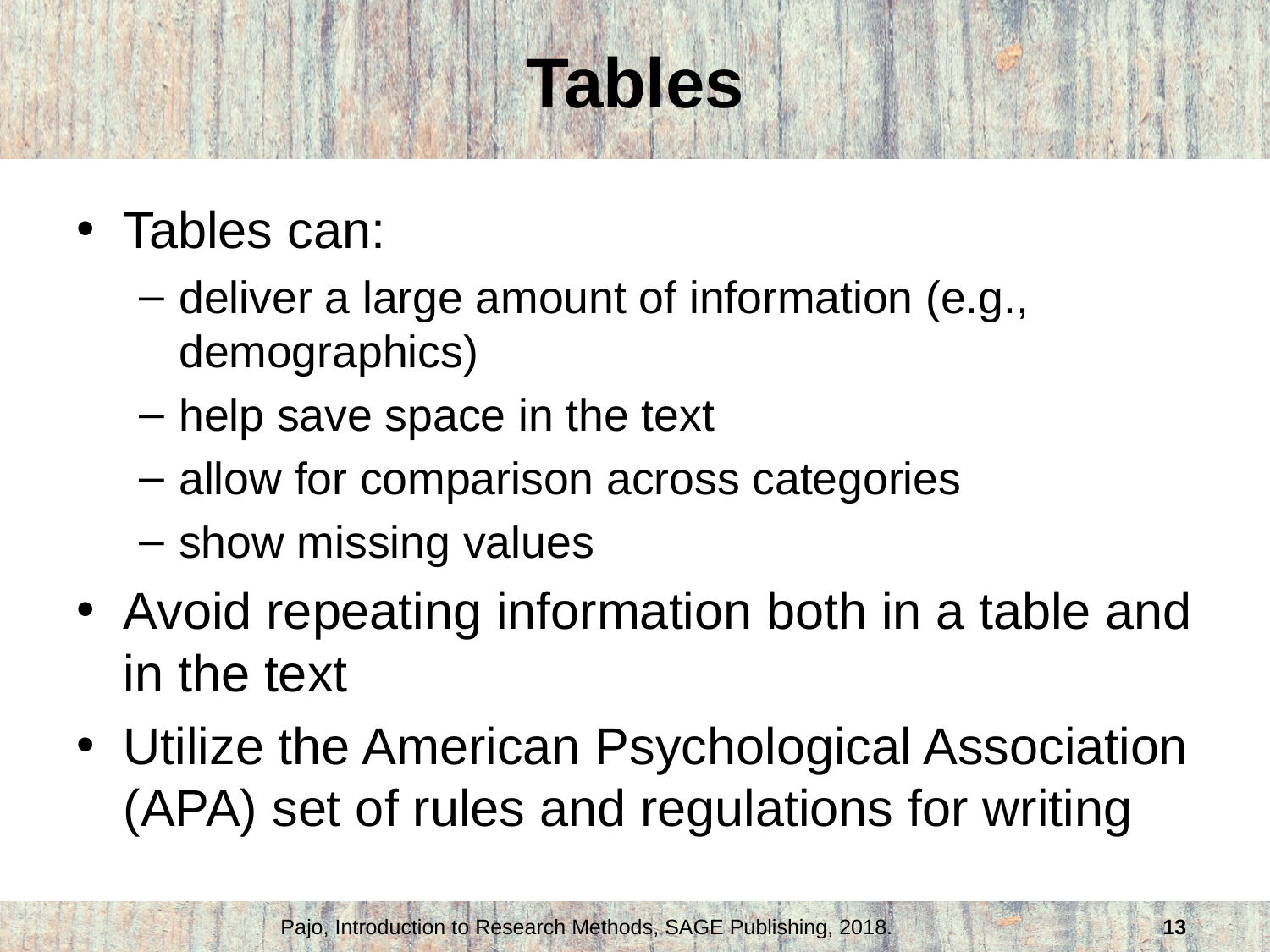

# Tables
Tables can:
deliver a large amount of information (e.g., demographics)
help save space in the text
allow for comparison across categories
show missing values
Avoid repeating information both in a table and in the text
Utilize the American Psychological Association (APA) set of rules and regulations for writing

Pajo, Introduction to Research Methods, SAGE Publishing, 2018.
13